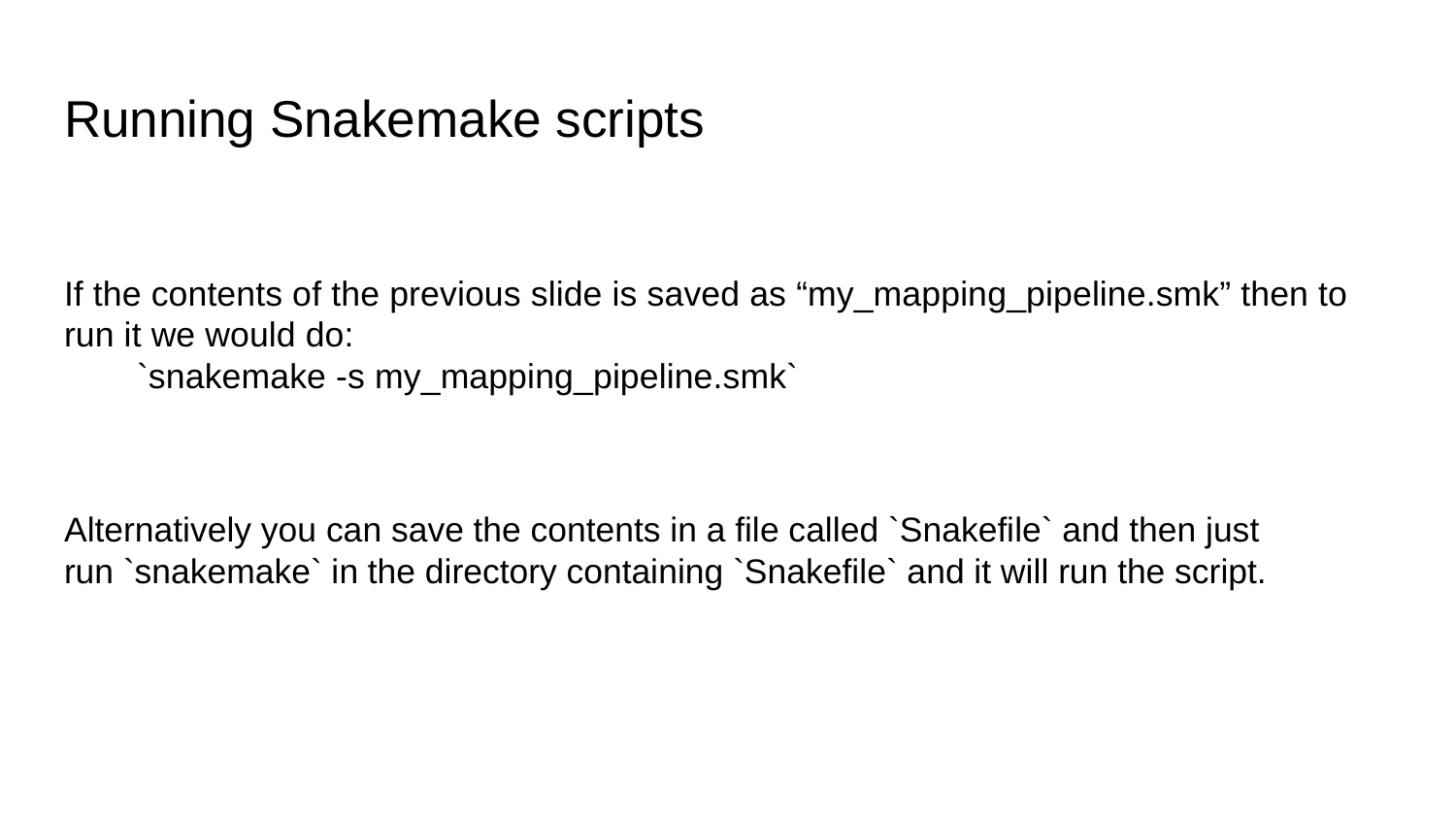

# Running Snakemake scripts
If the contents of the previous slide is saved as “my_mapping_pipeline.smk” then to run it we would do:
`snakemake -s my_mapping_pipeline.smk`

Alternatively you can save the contents in a file called `Snakefile` and then just run `snakemake` in the directory containing `Snakefile` and it will run the script.